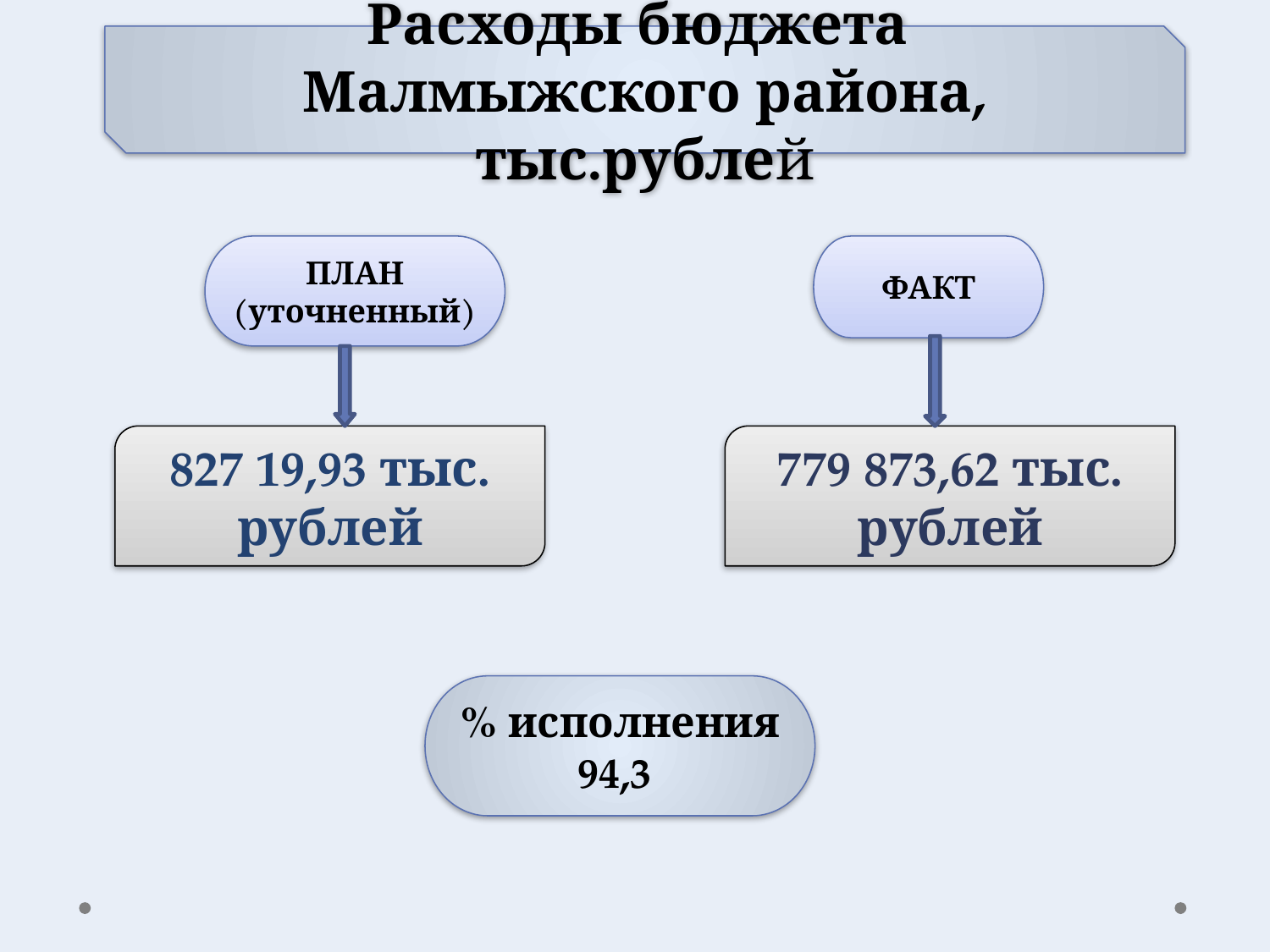

Расходы бюджета
Малмыжского района, тыс.рублей
ПЛАН (уточненный)
ФАКТ

827 19,93 тыс. рублей
779 873,62 тыс. рублей
% исполнения
94,3